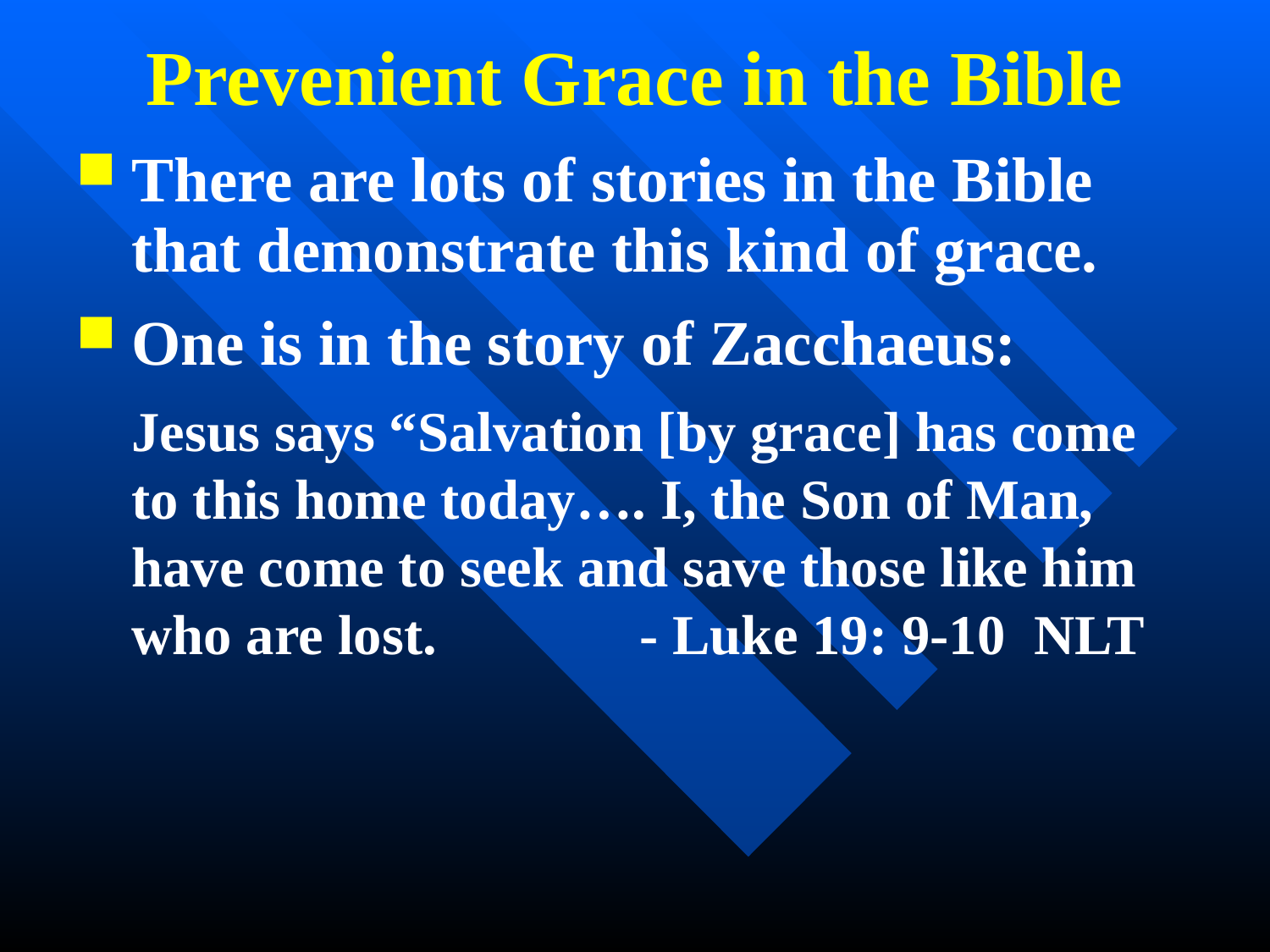

# Prevenient Grace in the Bible
There are lots of stories in the Bible that demonstrate this kind of grace.

One is in the story of Zacchaeus:

	Jesus says “Salvation [by grace] has come to this home today…. I, the Son of Man, have come to seek and save those like him who are lost.		- Luke 19: 9-10  NLT